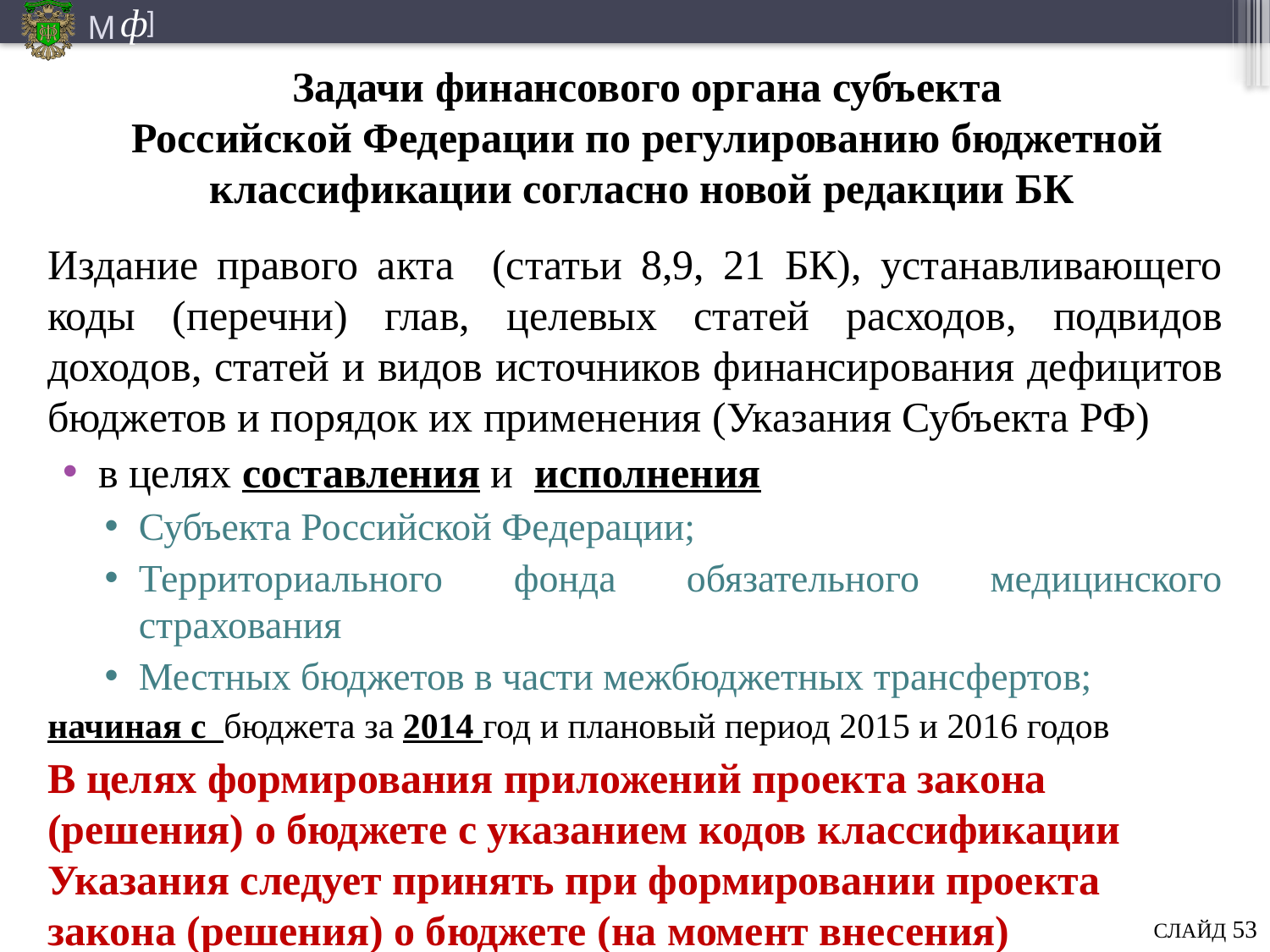

# Задачи финансового органа субъекта Российской Федерации по регулированию бюджетной классификации согласно новой редакции БК

Издание правого акта  (статьи 8,9, 21 БК), устанавливающего коды (перечни) глав, целевых статей расходов, подвидов доходов, статей и видов источников финансирования дефицитов бюджетов и порядок их применения (Указания Субъекта РФ)
в целях составления и  исполнения
Субъекта Российской Федерации;
Территориального фонда обязательного медицинского страхования
Местных бюджетов в части межбюджетных трансфертов;
начиная с  бюджета за 2014 год и плановый период 2015 и 2016 годов
В целях формирования приложений проекта закона (решения) о бюджете с указанием кодов классификации Указания следует принять при формировании проекта закона (решения) о бюджете (на момент внесения)

СЛАЙД 53